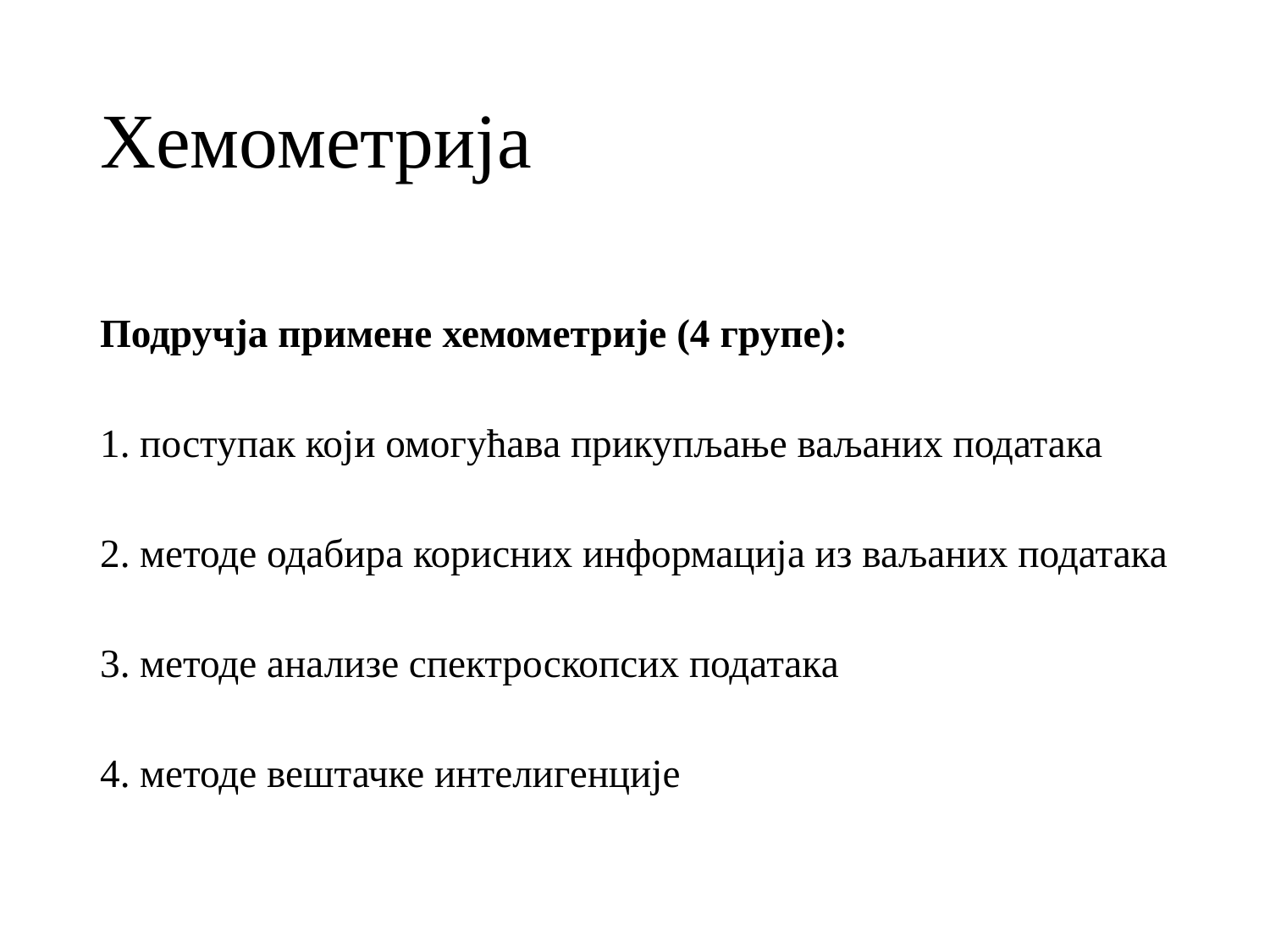

# Хемометрија
Подручја примене хемометрије (4 групе):
1. поступак који омогућава прикупљање ваљаних података
2. методе одабира корисних информација из ваљаних података
3. методе анализе спектроскопсих података
4. методе вештачке интелигенције